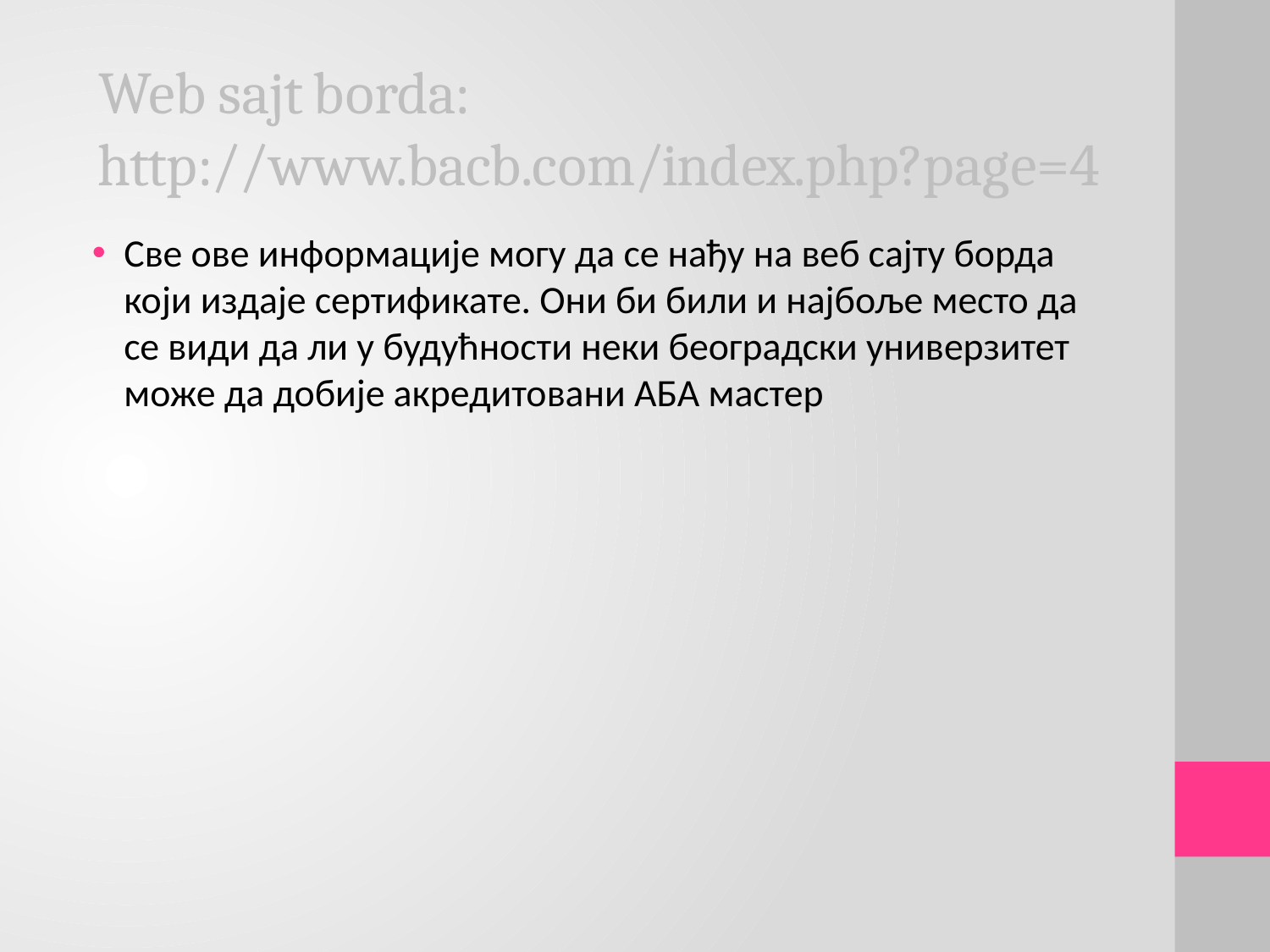

# Web sajt borda: http://www.bacb.com/index.php?page=4
Све ове информације могу да се нађу на веб сајту борда који издаје сертификате. Они би били и најбоље место да се види да ли у будућности неки београдски универзитет може да добије акредитовани АБА мастер